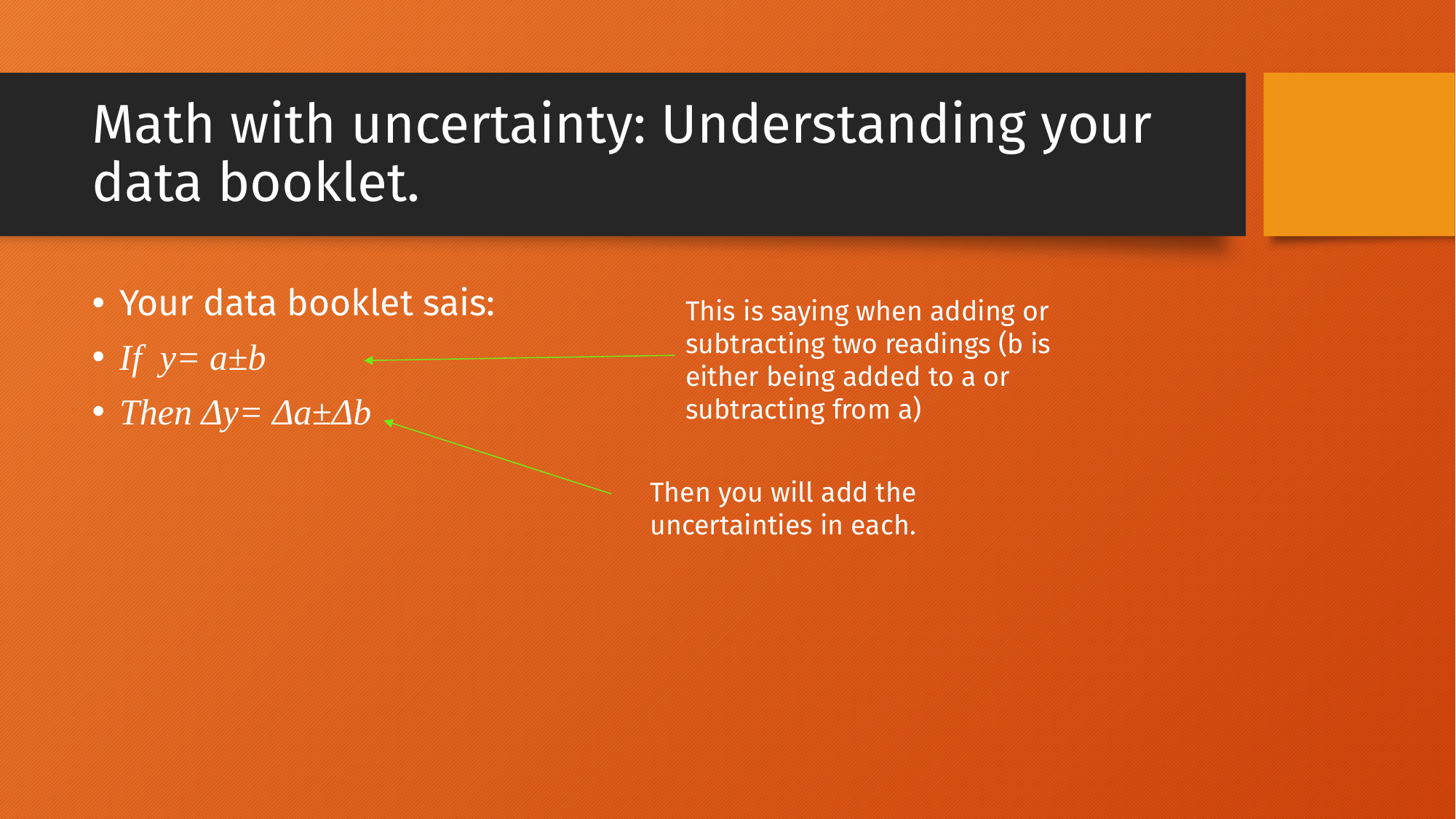

# Math with uncertainty: Understanding your data booklet.
Your data booklet sais:
If  y= a±b
Then Δy= Δa±Δb
This is saying when adding or subtracting two readings (b is either being added to a or subtracting from a)

Then you will add the uncertainties in each.